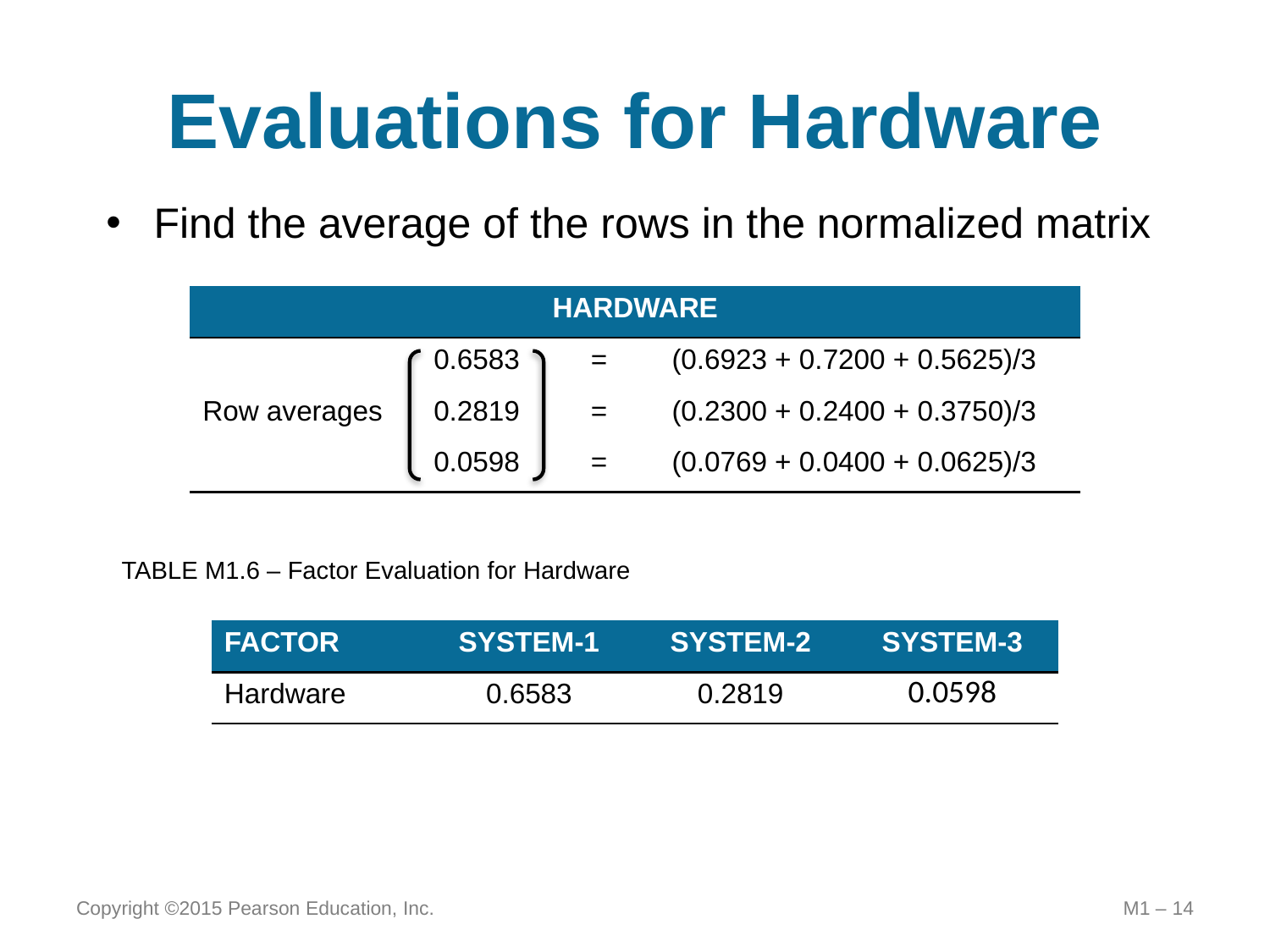

# Evaluations for Hardware
Find the average of the rows in the normalized matrix
| HARDWARE |  |  |  |
| --- | --- | --- | --- |
|  | 0.6583 | = | (0.6923 + 0.7200 + 0.5625)/3 |
| Row averages | 0.2819 | = | (0.2300 + 0.2400 + 0.3750)/3 |
|  | 0.0598 | = | (0.0769 + 0.0400 + 0.0625)/3 |

TABLE M1.6 – Factor Evaluation for Hardware
| FACTOR | SYSTEM-1 | SYSTEM-2 | SYSTEM-3 |
| --- | --- | --- | --- |
| Hardware | 0.6583 | 0.2819 | 0.0598 |
Copyright ©2015 Pearson Education, Inc.
M1 – 14